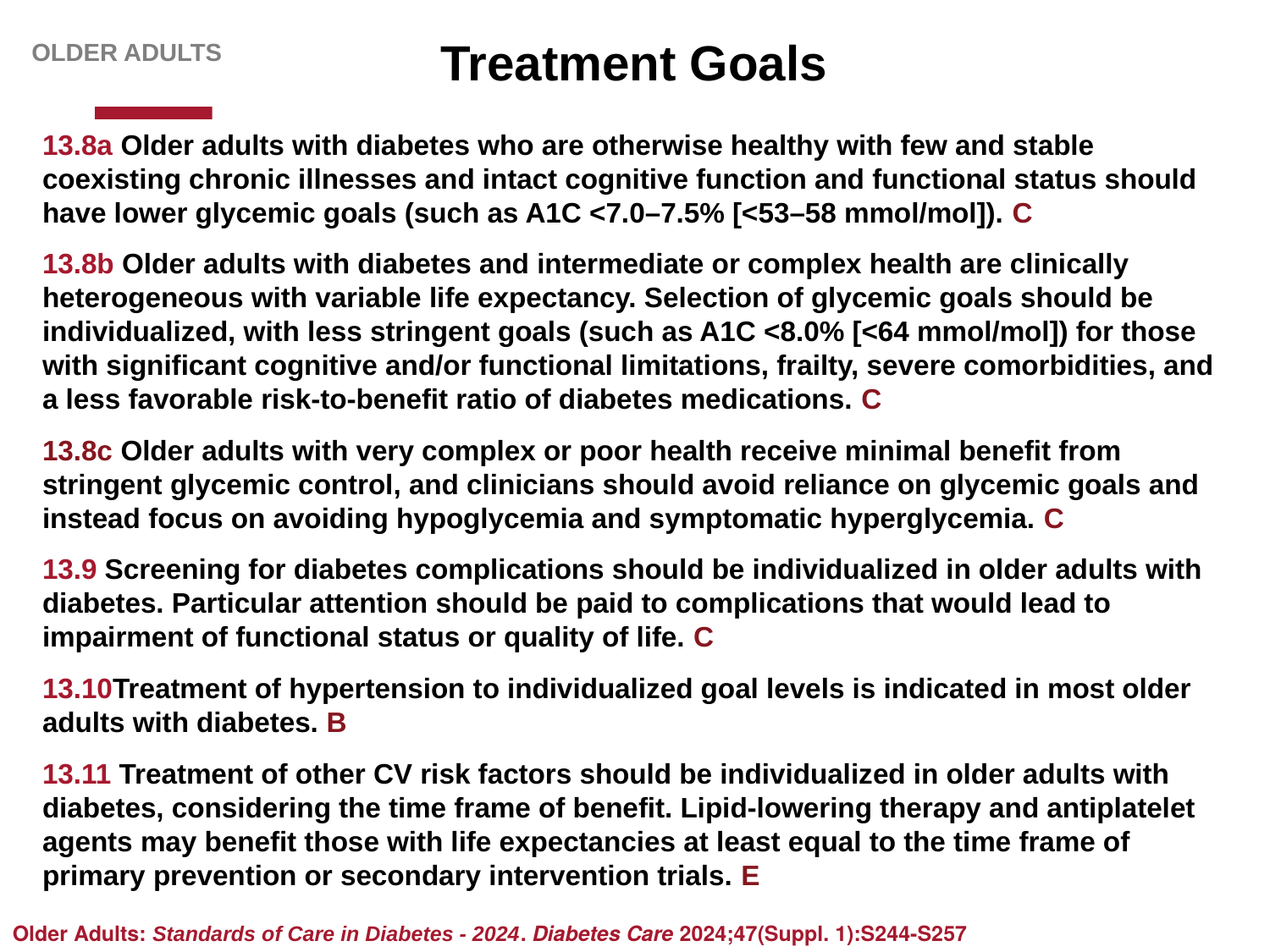

Older adults
# Treatment Goals
13.8a Older adults with diabetes who are otherwise healthy with few and stable coexisting chronic illnesses and intact cognitive function and functional status should have lower glycemic goals (such as A1C <7.0–7.5% [<53–58 mmol/mol]). C
13.8b Older adults with diabetes and intermediate or complex health are clinically heterogeneous with variable life expectancy. Selection of glycemic goals should be individualized, with less stringent goals (such as A1C <8.0% [<64 mmol/mol]) for those with significant cognitive and/or functional limitations, frailty, severe comorbidities, and a less favorable risk-to-benefit ratio of diabetes medications. C
13.8c Older adults with very complex or poor health receive minimal benefit from stringent glycemic control, and clinicians should avoid reliance on glycemic goals and instead focus on avoiding hypoglycemia and symptomatic hyperglycemia. C
13.9 Screening for diabetes complications should be individualized in older adults with diabetes. Particular attention should be paid to complications that would lead to impairment of functional status or quality of life. C
13.10Treatment of hypertension to individualized goal levels is indicated in most older adults with diabetes. B
13.11 Treatment of other CV risk factors should be individualized in older adults with diabetes, considering the time frame of benefit. Lipid-lowering therapy and antiplatelet agents may benefit those with life expectancies at least equal to the time frame of primary prevention or secondary intervention trials. E

Older Adults: Standards of Care in Diabetes - 2024. Diabetes Care 2024;47(Suppl. 1):S244-S257